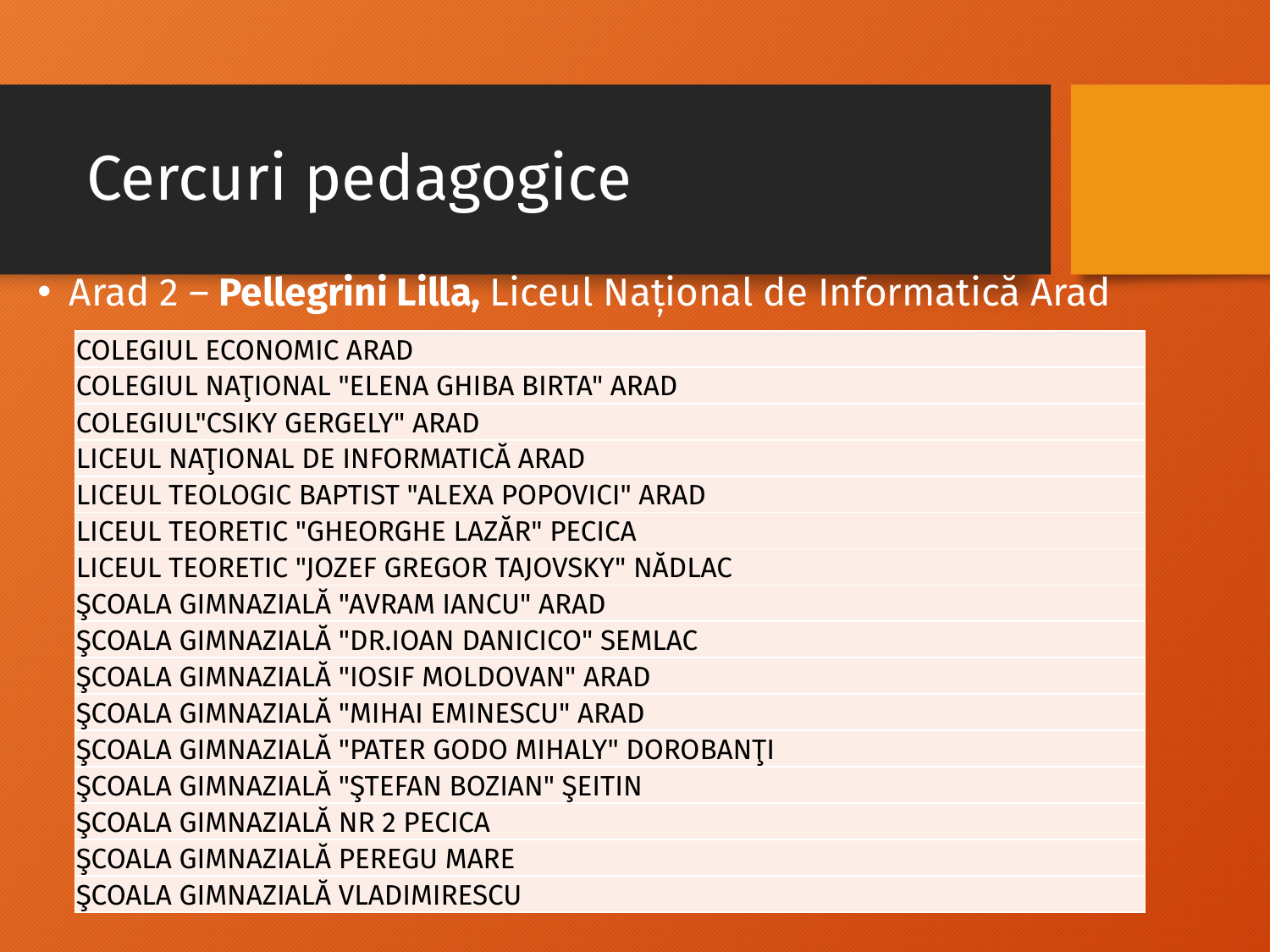

# Cercuri pedagogice
Arad 2 – Pellegrini Lilla, Liceul Național de Informatică Arad

| COLEGIUL ECONOMIC ARAD |
| --- |
| COLEGIUL NAŢIONAL "ELENA GHIBA BIRTA" ARAD |
| COLEGIUL"CSIKY GERGELY" ARAD |
| LICEUL NAŢIONAL DE INFORMATICĂ ARAD |
| LICEUL TEOLOGIC BAPTIST "ALEXA POPOVICI" ARAD |
| LICEUL TEORETIC "GHEORGHE LAZĂR" PECICA |
| LICEUL TEORETIC "JOZEF GREGOR TAJOVSKY" NĂDLAC |
| ŞCOALA GIMNAZIALĂ "AVRAM IANCU" ARAD |
| ŞCOALA GIMNAZIALĂ "DR.IOAN DANICICO" SEMLAC |
| ŞCOALA GIMNAZIALĂ "IOSIF MOLDOVAN" ARAD |
| ŞCOALA GIMNAZIALĂ "MIHAI EMINESCU" ARAD |
| ŞCOALA GIMNAZIALĂ "PATER GODO MIHALY" DOROBANŢI |
| ŞCOALA GIMNAZIALĂ "ŞTEFAN BOZIAN" ŞEITIN |
| ŞCOALA GIMNAZIALĂ NR 2 PECICA |
| ŞCOALA GIMNAZIALĂ PEREGU MARE |
| ŞCOALA GIMNAZIALĂ VLADIMIRESCU |